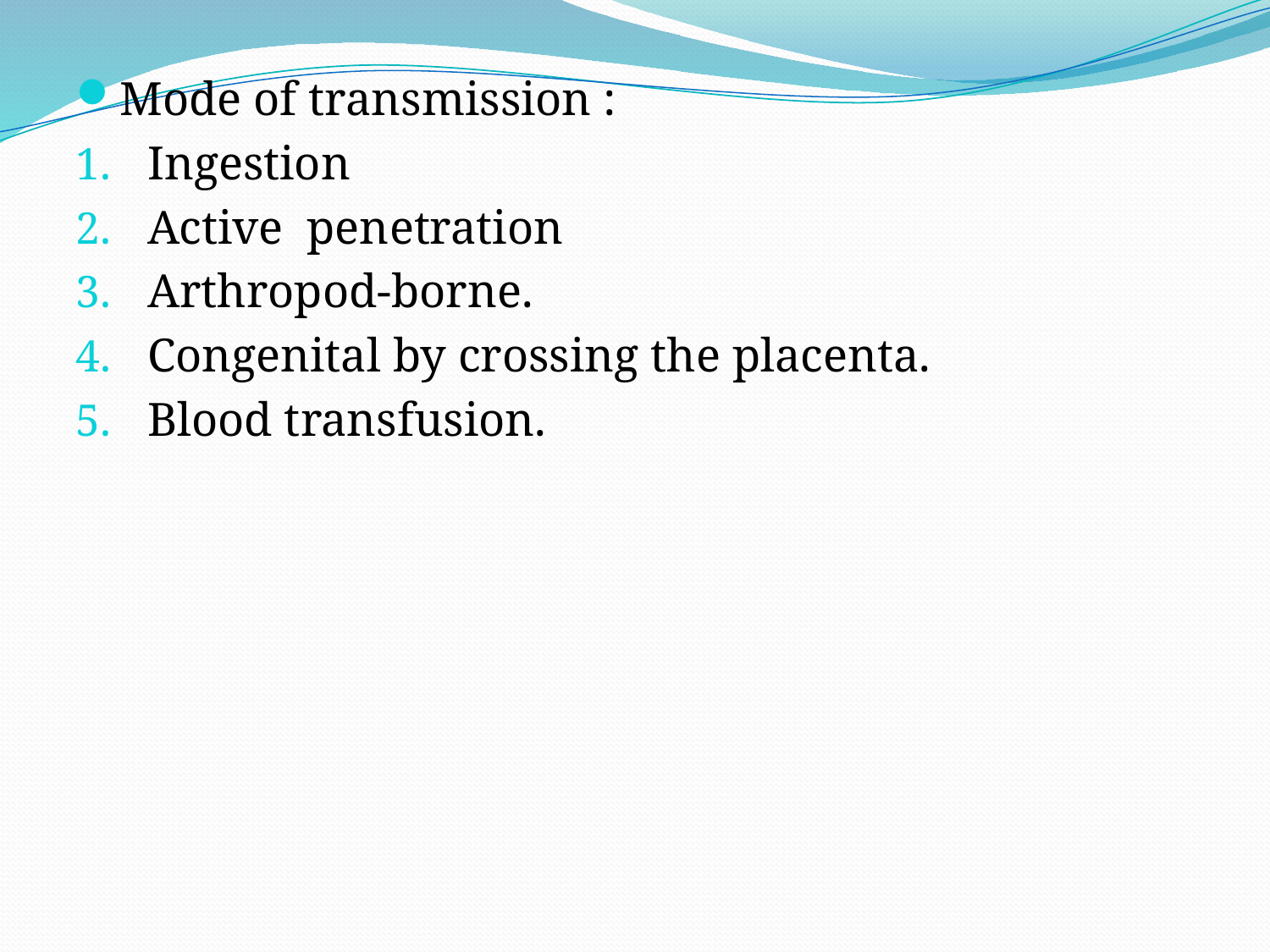

Mode of transmission :
Ingestion
Active  penetration
Arthropod-borne.
Congenital by crossing the placenta.
Blood transfusion.